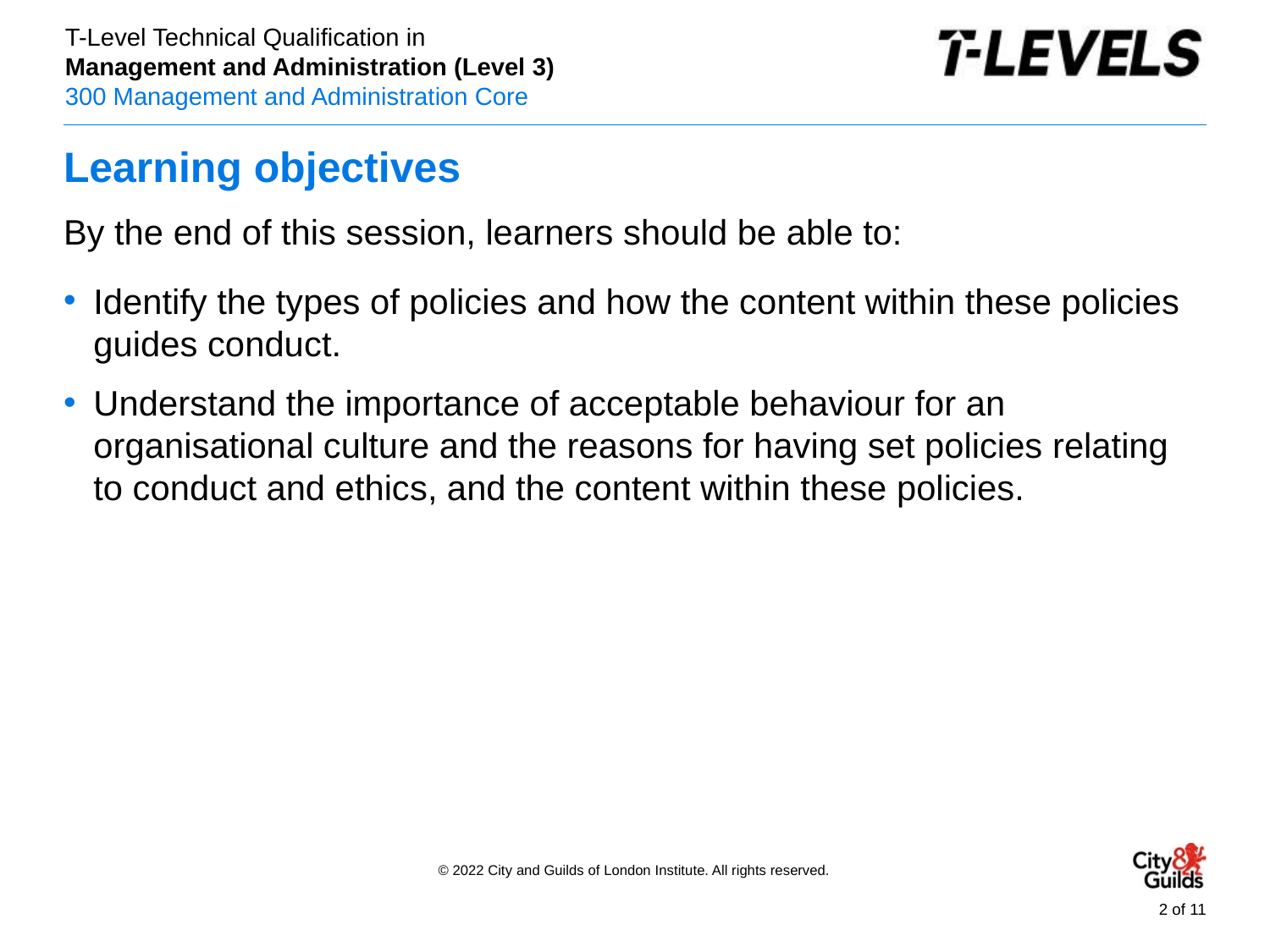

# Learning objectives
By the end of this session, learners should be able to:
Identify the types of policies and how the content within these policies guides conduct.
Understand the importance of acceptable behaviour for an organisational culture and the reasons for having set policies relating to conduct and ethics, and the content within these policies.